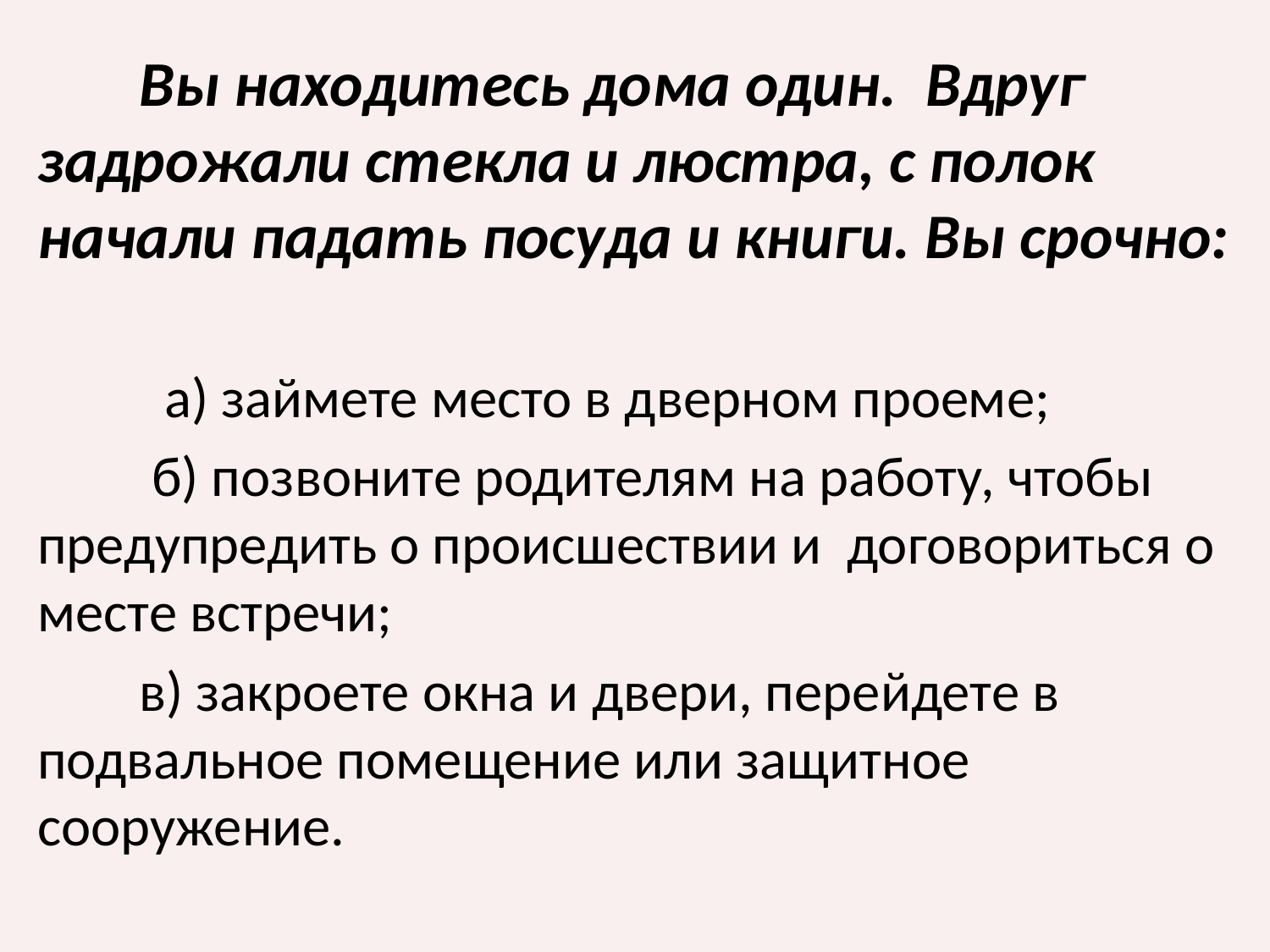

#
        Вы находитесь дома один.  Вдруг задрожали стекла и люстра, с полок начали падать посуда и книги. Вы срочно:

          а) займете место в дверном проеме;
         б) позвоните родителям на работу, чтобы предупредить о происшествии и  договориться о месте встречи;
        в) закроете окна и двери, перейдете в подвальное помещение или защитное сооружение.